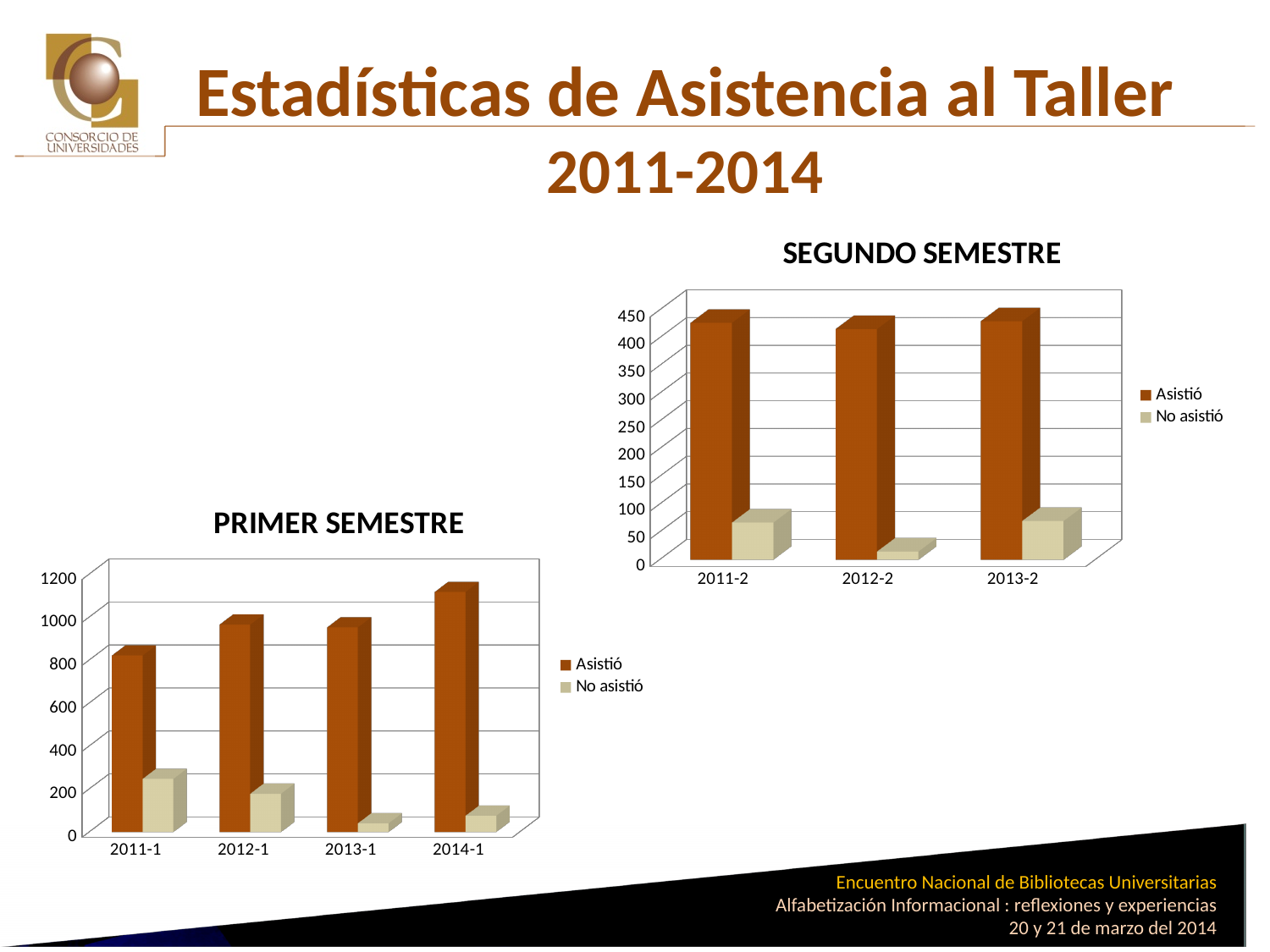

# Estadísticas de Asistencia al Taller 2011-2014

[unsupported chart]

[unsupported chart]